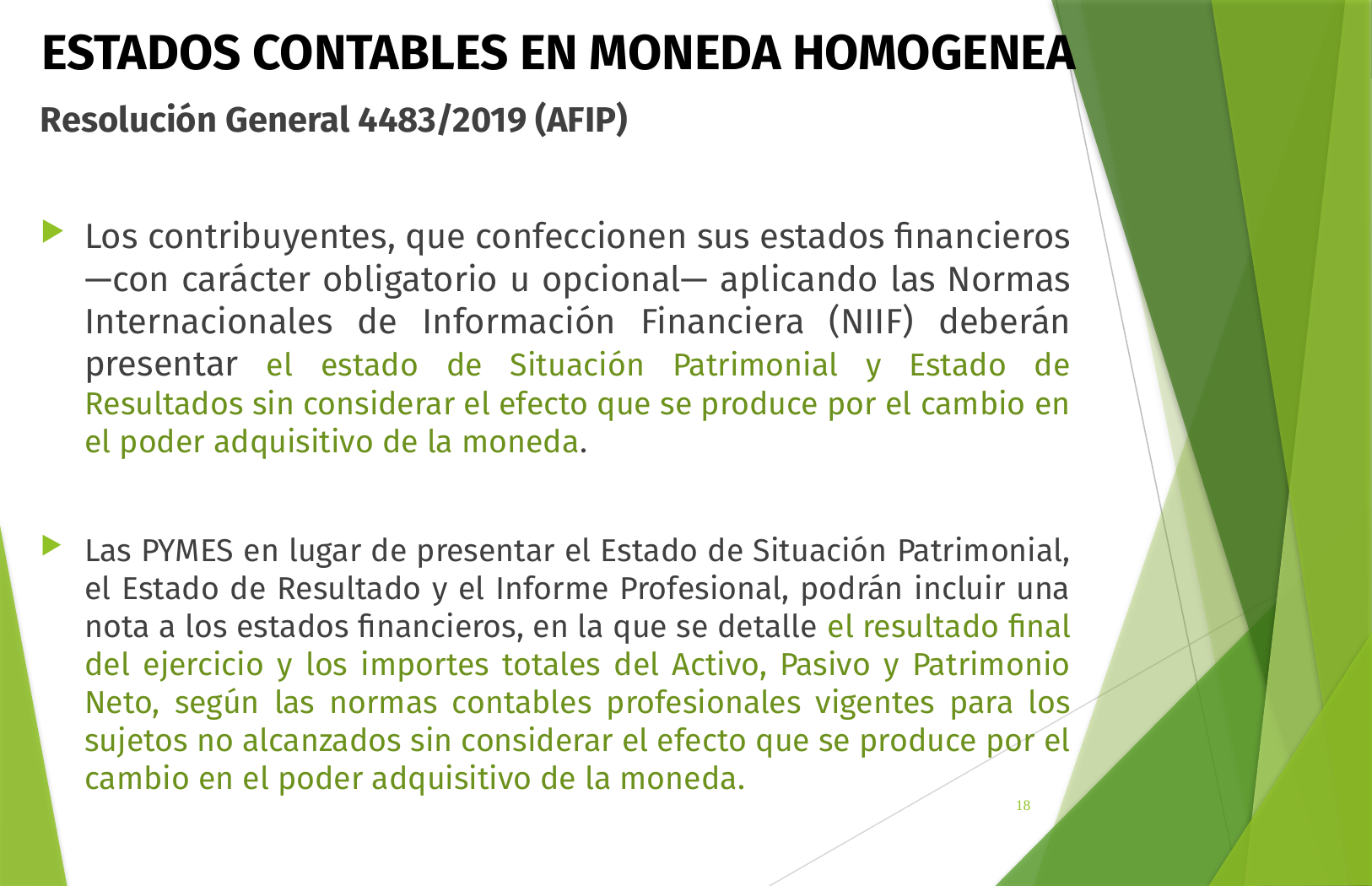

# ESTADOS CONTABLES EN MONEDA HOMOGENEA
Resolución General 4483/2019 (AFIP)

Los contribuyentes, que confeccionen sus estados financieros —con carácter obligatorio u opcional— aplicando las Normas Internacionales de Información Financiera (NIIF) deberán presentar el estado de Situación Patrimonial y Estado de Resultados sin considerar el efecto que se produce por el cambio en el poder adquisitivo de la moneda.

Las PYMES en lugar de presentar el Estado de Situación Patrimonial, el Estado de Resultado y el Informe Profesional, podrán incluir una nota a los estados financieros, en la que se detalle el resultado final del ejercicio y los importes totales del Activo, Pasivo y Patrimonio Neto, según las normas contables profesionales vigentes para los sujetos no alcanzados sin considerar el efecto que se produce por el cambio en el poder adquisitivo de la moneda.

18